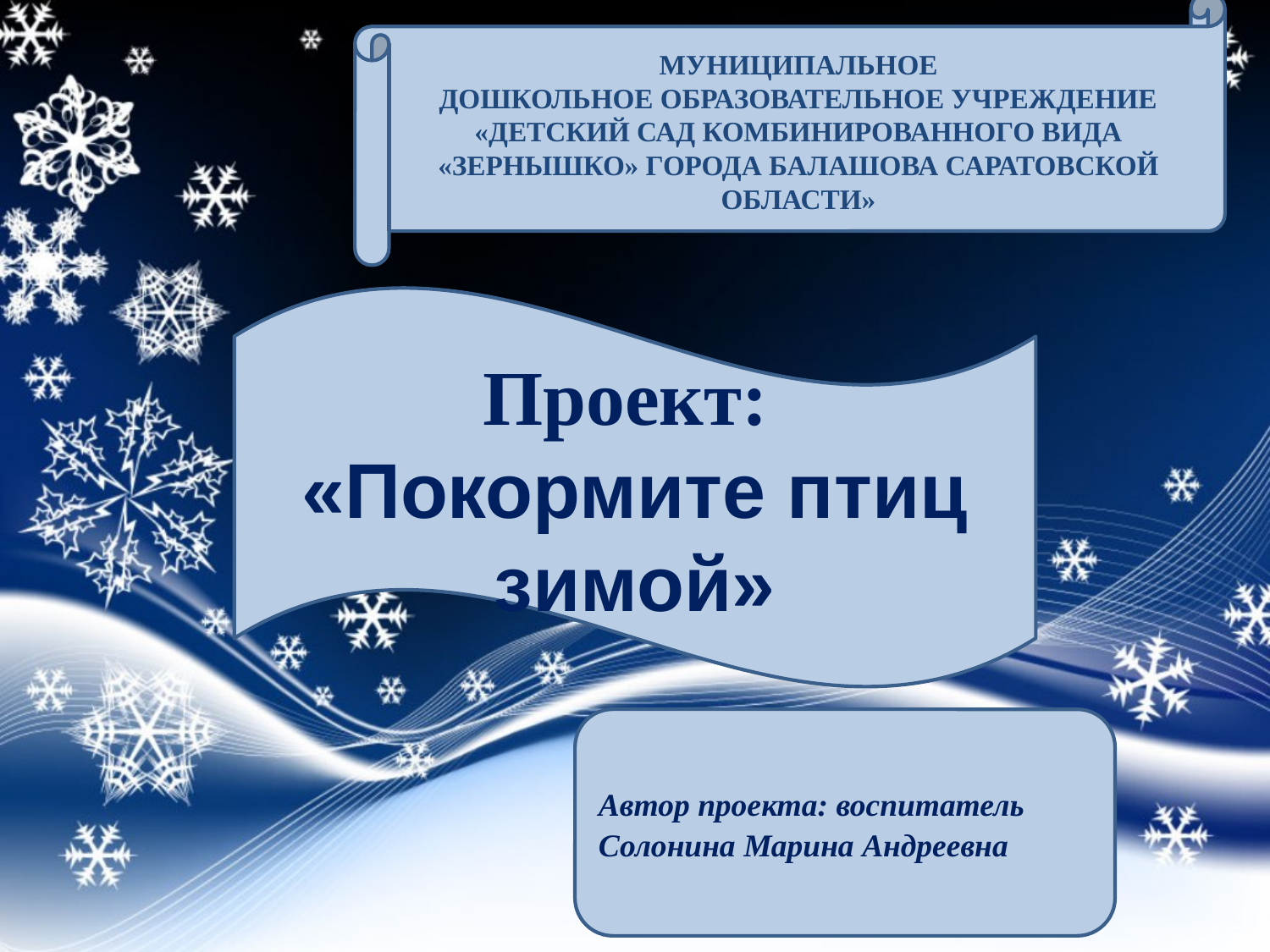

МУНИЦИПАЛЬНОЕ
ДОШКОЛЬНОЕ ОБРАЗОВАТЕЛЬНОЕ УЧРЕЖДЕНИЕ «ДЕТСКИЙ САД КОМБИНИРОВАННОГО ВИДА «ЗЕРНЫШКО» ГОРОДА БАЛАШОВА САРАТОВСКОЙ ОБЛАСТИ»

Проект:
«Покормите птиц зимой»
Автор проекта: воспитатель
Солонина Марина Андреевна